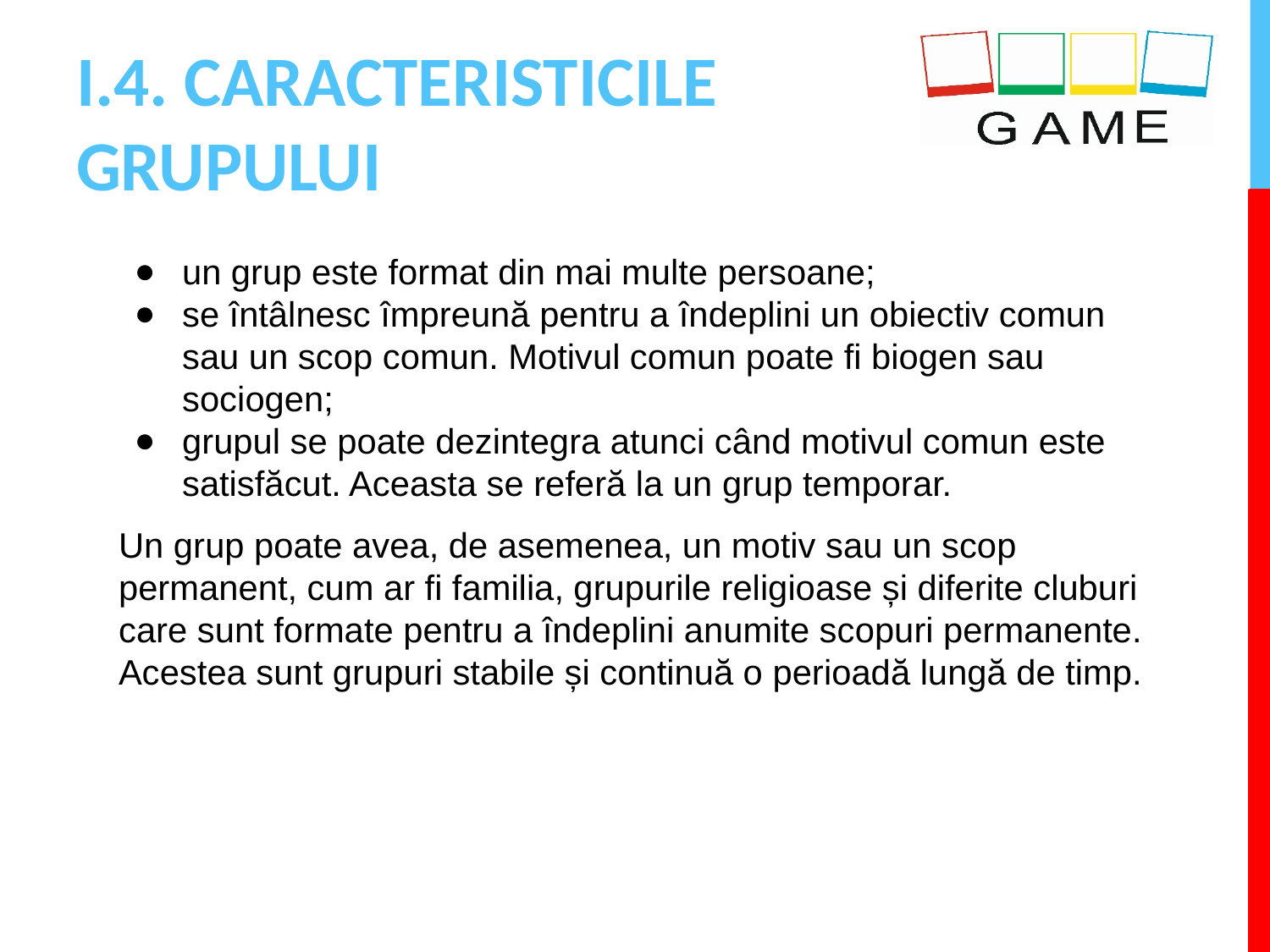

# I.4. CARACTERISTICILE GRUPULUI
un grup este format din mai multe persoane;
se întâlnesc împreună pentru a îndeplini un obiectiv comun sau un scop comun. Motivul comun poate fi biogen sau sociogen;
grupul se poate dezintegra atunci când motivul comun este satisfăcut. Aceasta se referă la un grup temporar.
Un grup poate avea, de asemenea, un motiv sau un scop permanent, cum ar fi familia, grupurile religioase și diferite cluburi care sunt formate pentru a îndeplini anumite scopuri permanente. Acestea sunt grupuri stabile și continuă o perioadă lungă de timp.